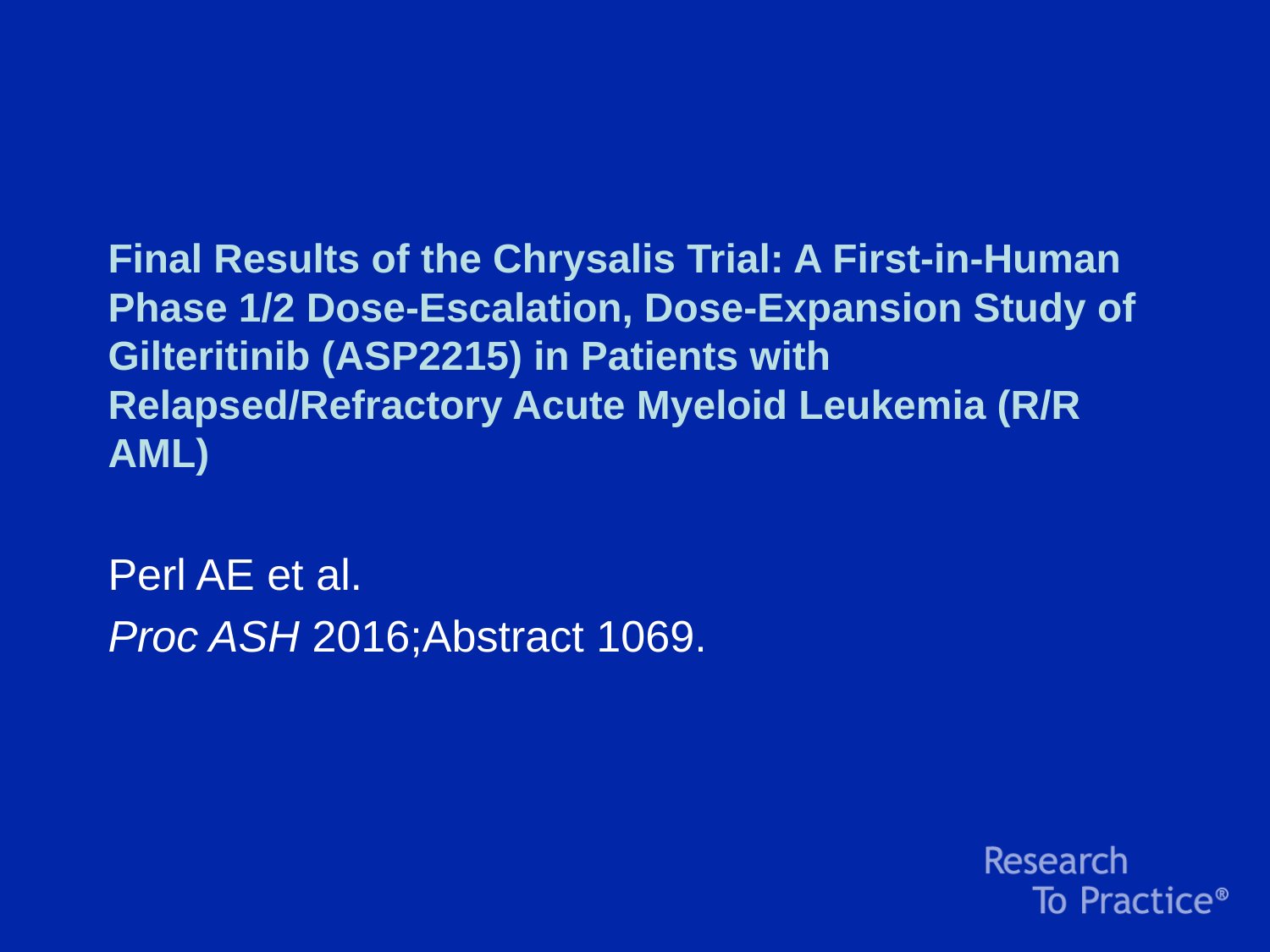

# Final Results of the Chrysalis Trial: A First-in-Human Phase 1/2 Dose-Escalation, Dose-Expansion Study of Gilteritinib (ASP2215) in Patients with Relapsed/Refractory Acute Myeloid Leukemia (R/R AML)
Perl AE et al.
Proc ASH 2016;Abstract 1069.